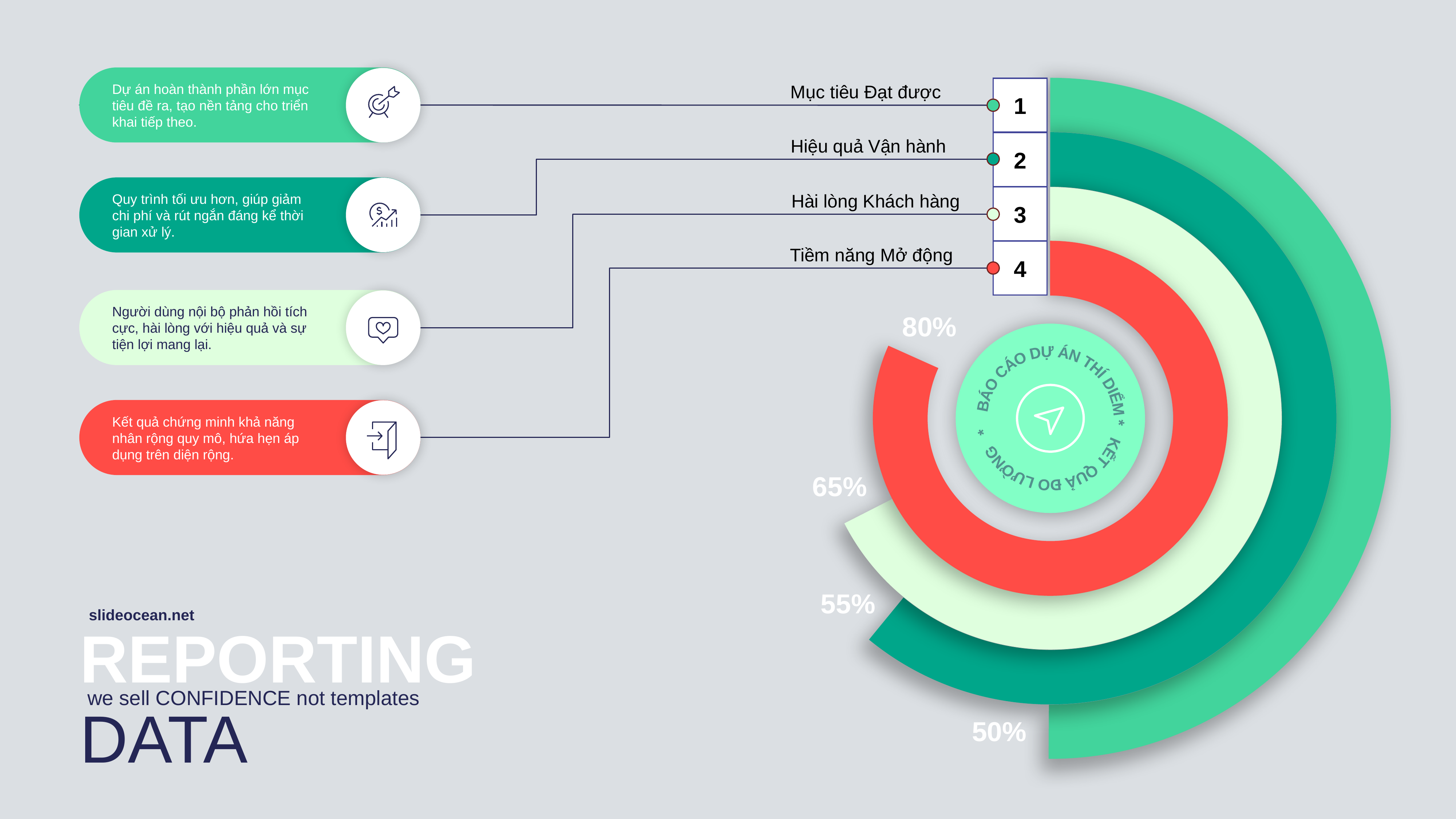

Dự án hoàn thành phần lớn mục tiêu đề ra, tạo nền tảng cho triển khai tiếp theo.
Mục tiêu Đạt được

1

Hiệu quả Vận hành

2

Hài lòng Khách hàng
3

Quy trình tối ưu hơn, giúp giảm chi phí và rút ngắn đáng kể thời gian xử lý.

Tiềm năng Mở động

4

Người dùng nội bộ phản hồi tích cực, hài lòng với hiệu quả và sự tiện lợi mang lại.
80%

  *   KẾT QUẢ ĐO LƯỜNG   *    BÁO CÁO DỰ ÁN THÍ DIỂM

Kết quả chứng minh khả năng nhân rộng quy mô, hứa hẹn áp dụng trên diện rộng.

65%
55%
slideocean.net
REPORTING
DATA
we sell CONFIDENCE not templates
50%